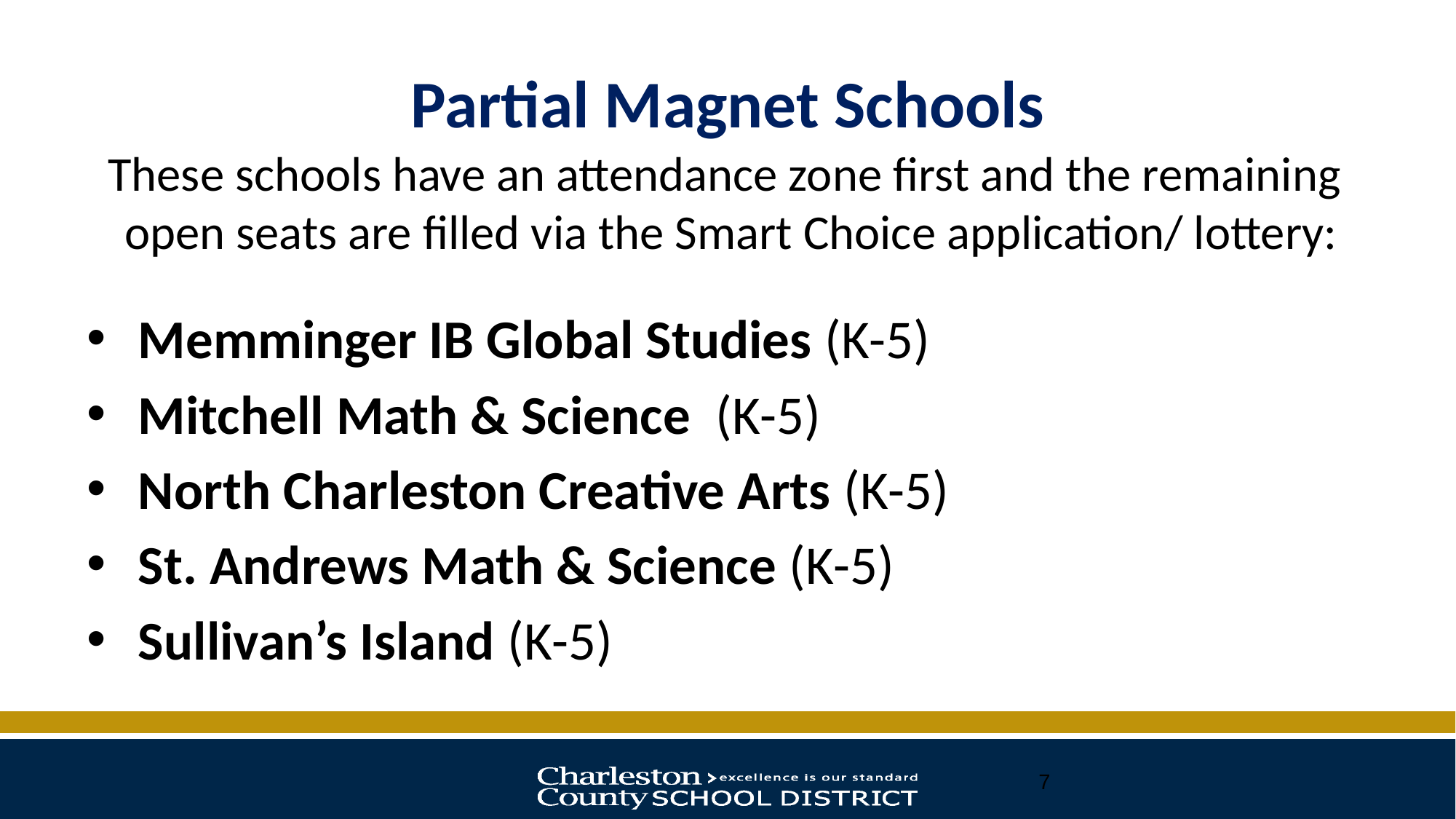

# Partial Magnet Schools
These schools have an attendance zone first and the remaining open seats are filled via the Smart Choice application/ lottery:

Memminger IB Global Studies (K-5)
Mitchell Math & Science  (K-5)
North Charleston Creative Arts (K-5)
St. Andrews Math & Science (K-5)
Sullivan’s Island (K-5)
7